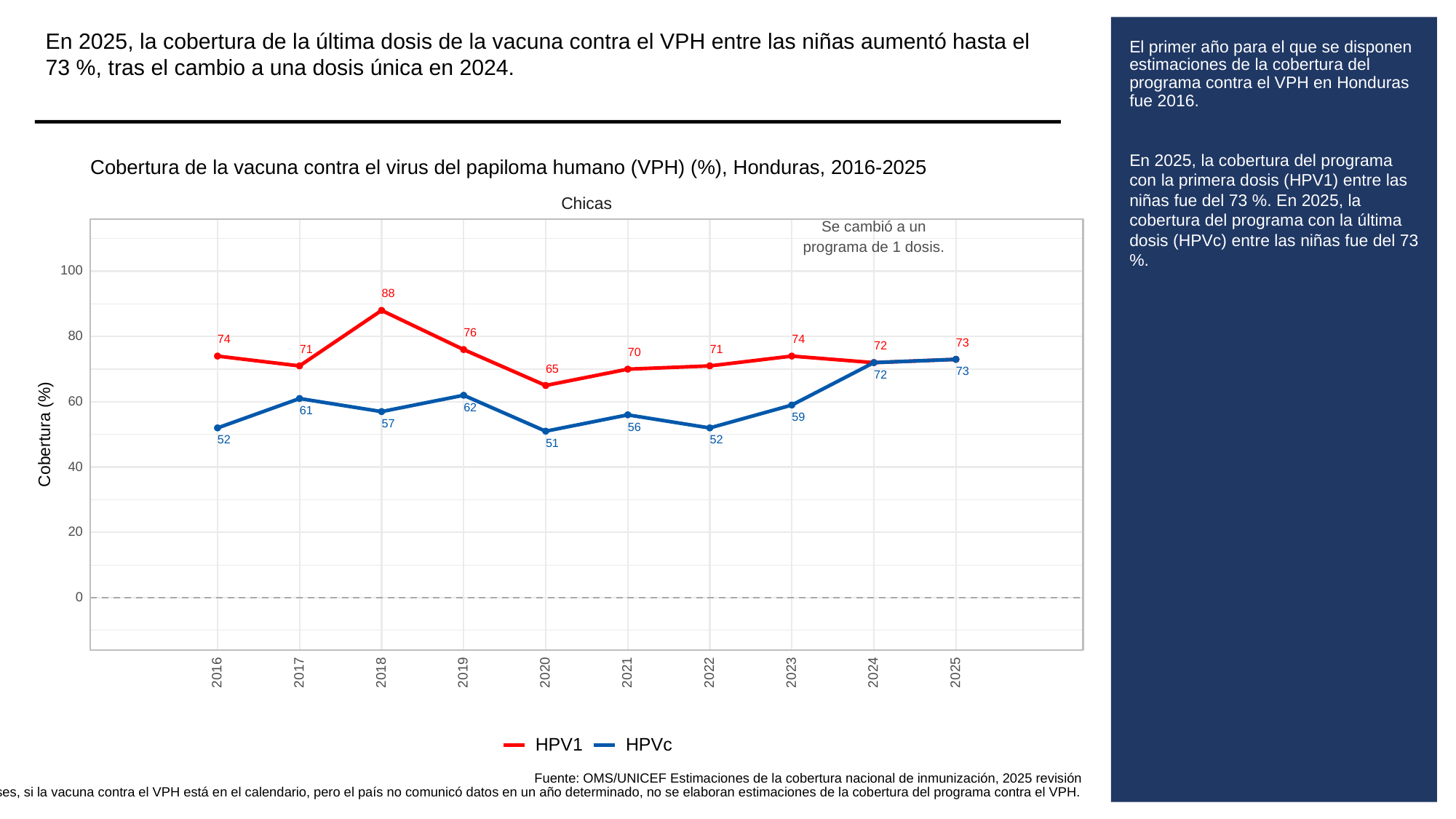

En 2025, la cobertura de la última dosis de la vacuna contra el VPH entre las niñas aumentó hasta el 73 %, tras el cambio a una dosis única en 2024.
# El primer año para el que se disponen estimaciones de la cobertura del programa contra el VPH en Honduras fue 2016.

En 2025, la cobertura del programa con la primera dosis (HPV1) entre las niñas fue del 73 %. En 2025, la cobertura del programa con la última dosis (HPVc) entre las niñas fue del 73 %.

Cobertura de la vacuna contra el virus del papiloma humano (VPH) (%), Honduras, 2016-2025
Chicas

Se cambió a un

programa de 1 dosis.
100

88

76
80
74
74

73
72
71
71

70

65

73

72

60

62
61

59
57
56

Cobertura (%)

52
52
51
40

20

0

2023
2016
2017
2018
2019
2020
2021
2022
2024
2025
HPVc
HPV1

Fuente: OMS/UNICEF Estimaciones de la cobertura nacional de inmunización, 2025 revisión
Para algunos países, si la vacuna contra el VPH está en el calendario, pero el país no comunicó datos en un año determinado, no se elaboran estimaciones de la cobertura del programa contra el VPH.